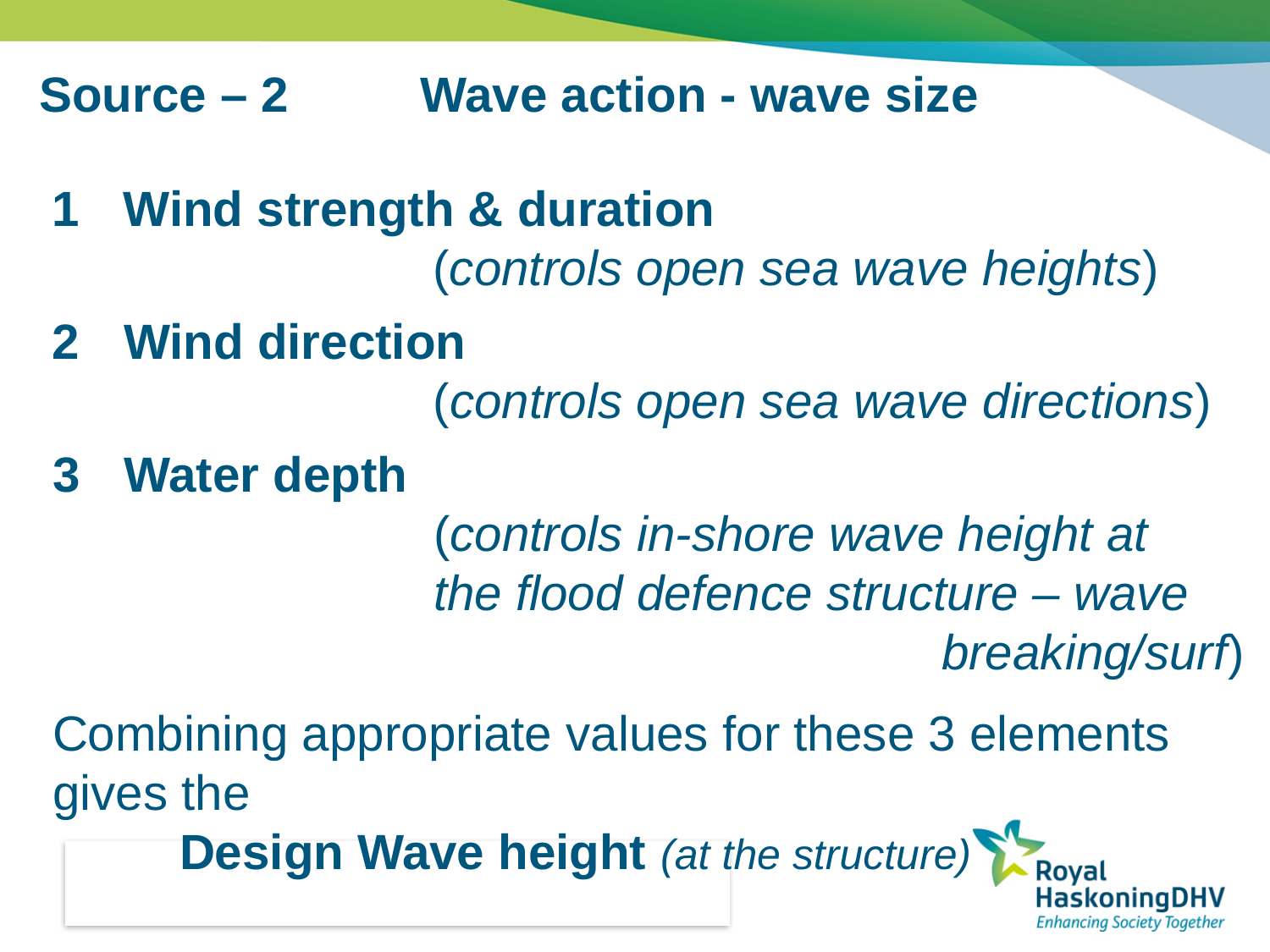

# Source – 2		Wave action - wave size
Wind strength & duration
			(controls open sea wave heights)
Wind direction
			(controls open sea wave directions)
Water depth
			(controls in-shore wave height at 				the flood defence structure – wave 							breaking/surf)
Combining appropriate values for these 3 elements gives the
	Design Wave height (at the structure)